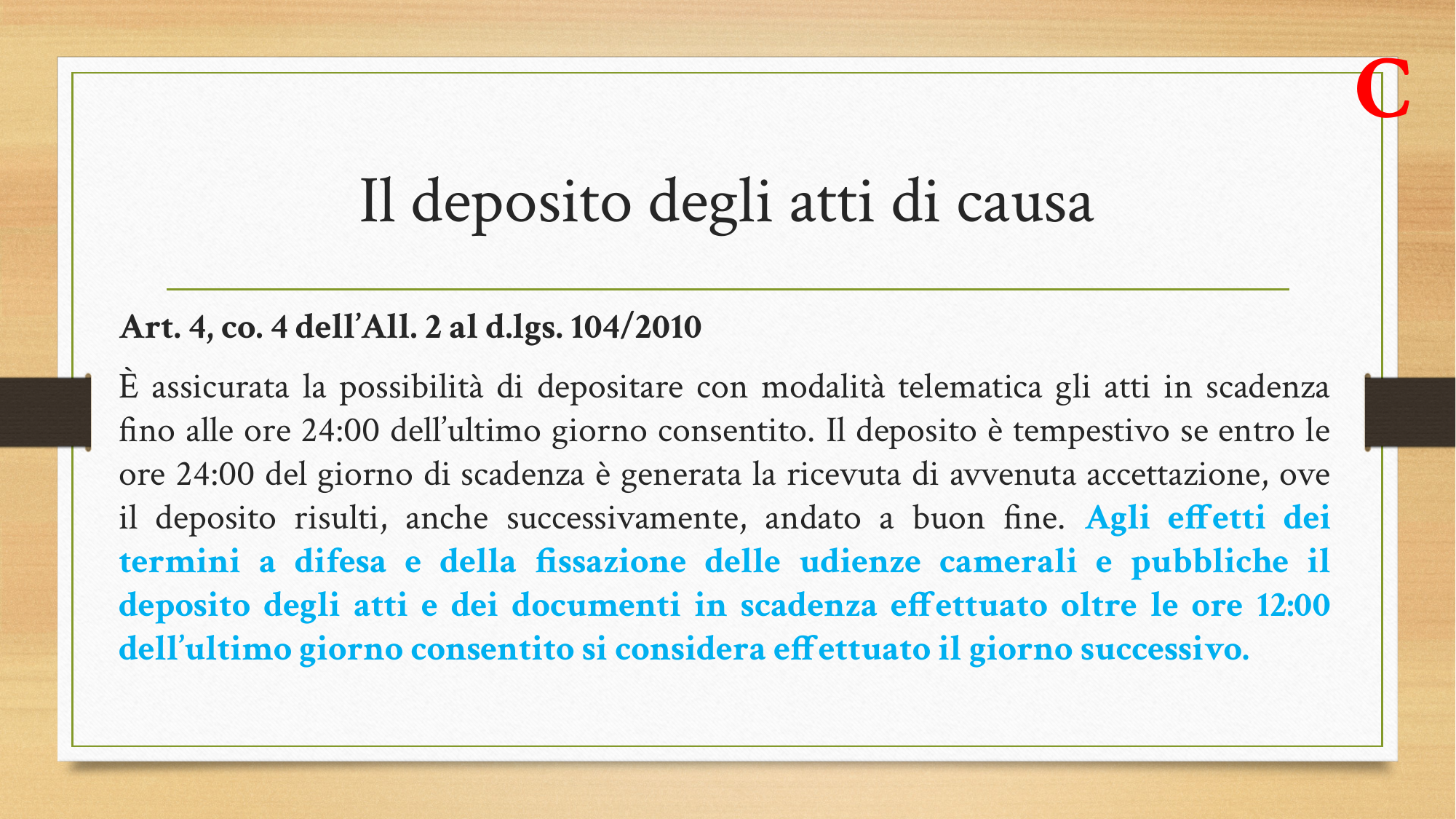

C
# Il deposito degli atti di causa
Art. 4, co. 4 dell’All. 2 al d.lgs. 104/2010
È assicurata la possibilità di depositare con modalità telematica gli atti in scadenza fino alle ore 24:00 dell’ultimo giorno consentito. Il deposito è tempestivo se entro le ore 24:00 del giorno di scadenza è generata la ricevuta di avvenuta accettazione, ove il deposito risulti, anche successivamente, andato a buon fine. Agli effetti dei termini a difesa e della fissazione delle udienze camerali e pubbliche il deposito degli atti e dei documenti in scadenza effettuato oltre le ore 12:00 dell’ultimo giorno consentito si considera effettuato il giorno successivo.